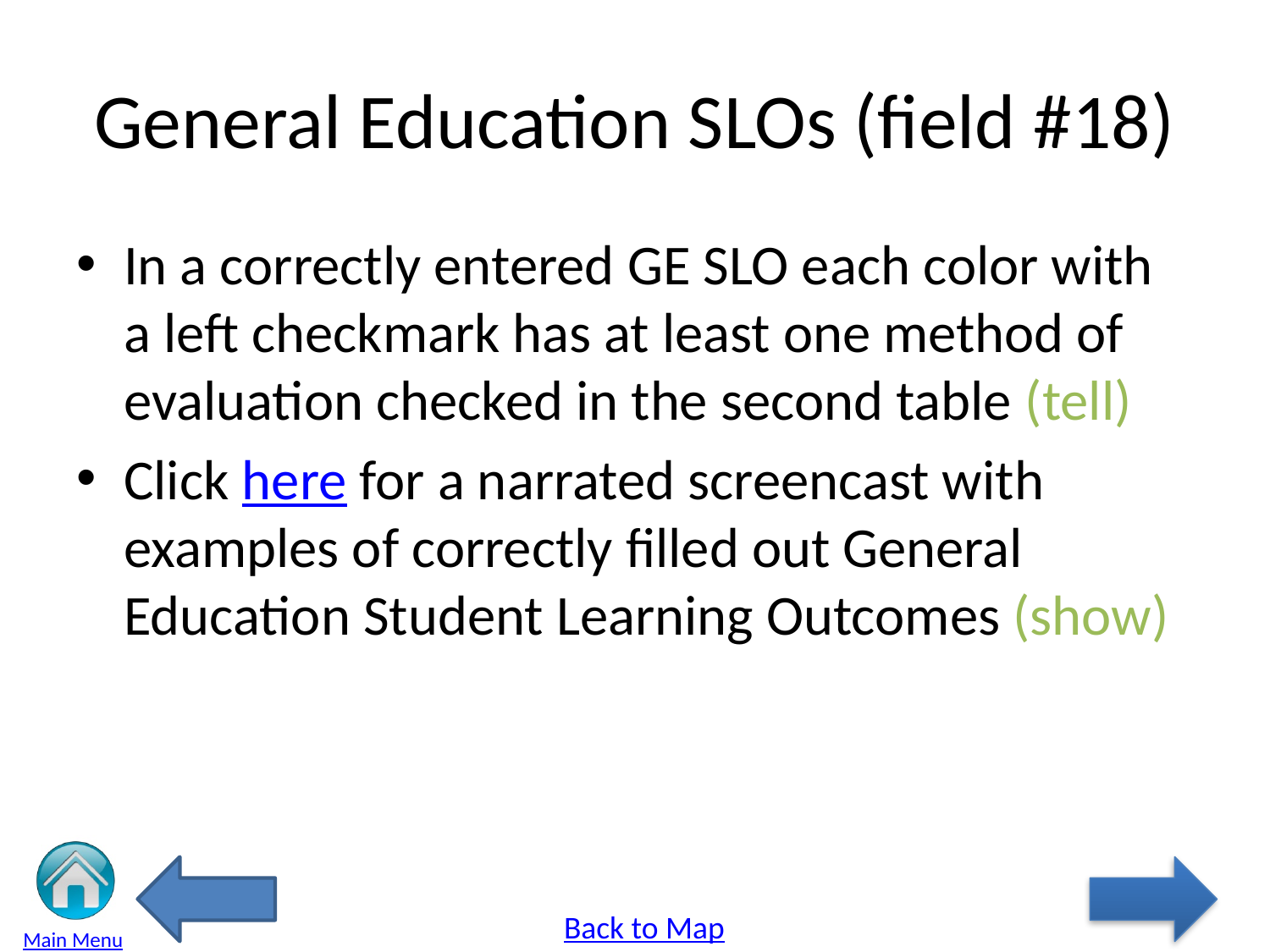

# General Education SLOs (field #18)
In a correctly entered GE SLO each color with a left checkmark has at least one method of evaluation checked in the second table (tell)
Click here for a narrated screencast with  examples of correctly filled out General Education Student Learning Outcomes (show)
Back to Map